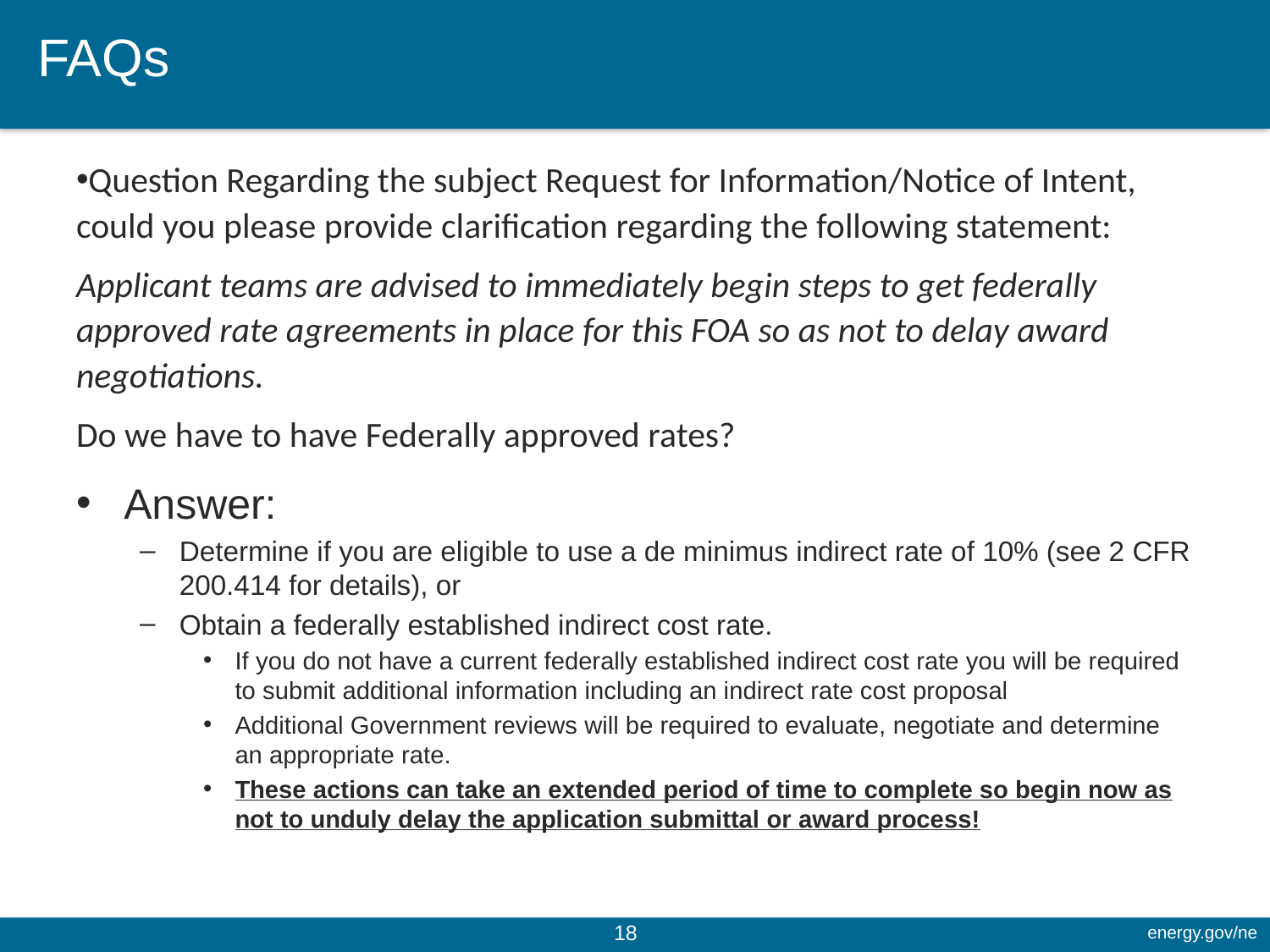

# FAQs
Question Regarding the subject Request for Information/Notice of Intent, could you please provide clarification regarding the following statement:
Applicant teams are advised to immediately begin steps to get federally approved rate agreements in place for this FOA so as not to delay award negotiations.
Do we have to have Federally approved rates?
Answer:
Determine if you are eligible to use a de minimus indirect rate of 10% (see 2 CFR 200.414 for details), or
Obtain a federally established indirect cost rate.
If you do not have a current federally established indirect cost rate you will be required to submit additional information including an indirect rate cost proposal
Additional Government reviews will be required to evaluate, negotiate and determine an appropriate rate.
These actions can take an extended period of time to complete so begin now as not to unduly delay the application submittal or award process!